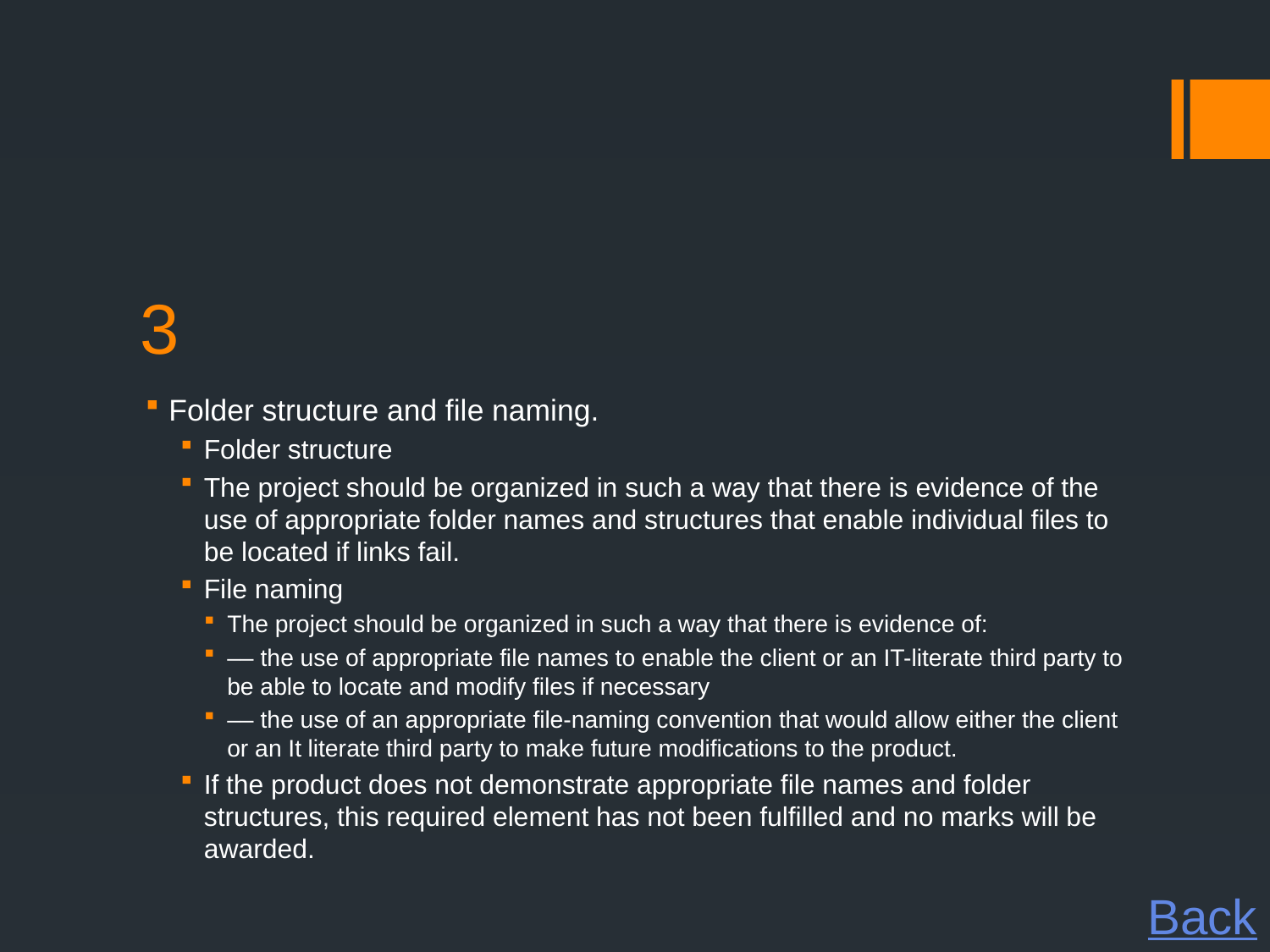

# 3
Folder structure and file naming.
Folder structure
The project should be organized in such a way that there is evidence of the use of appropriate folder names and structures that enable individual files to be located if links fail.
File naming
The project should be organized in such a way that there is evidence of:
–– the use of appropriate file names to enable the client or an IT-literate third party to be able to locate and modify files if necessary
–– the use of an appropriate file-naming convention that would allow either the client or an It literate third party to make future modifications to the product.
If the product does not demonstrate appropriate file names and folder structures, this required element has not been fulfilled and no marks will be awarded.
Back